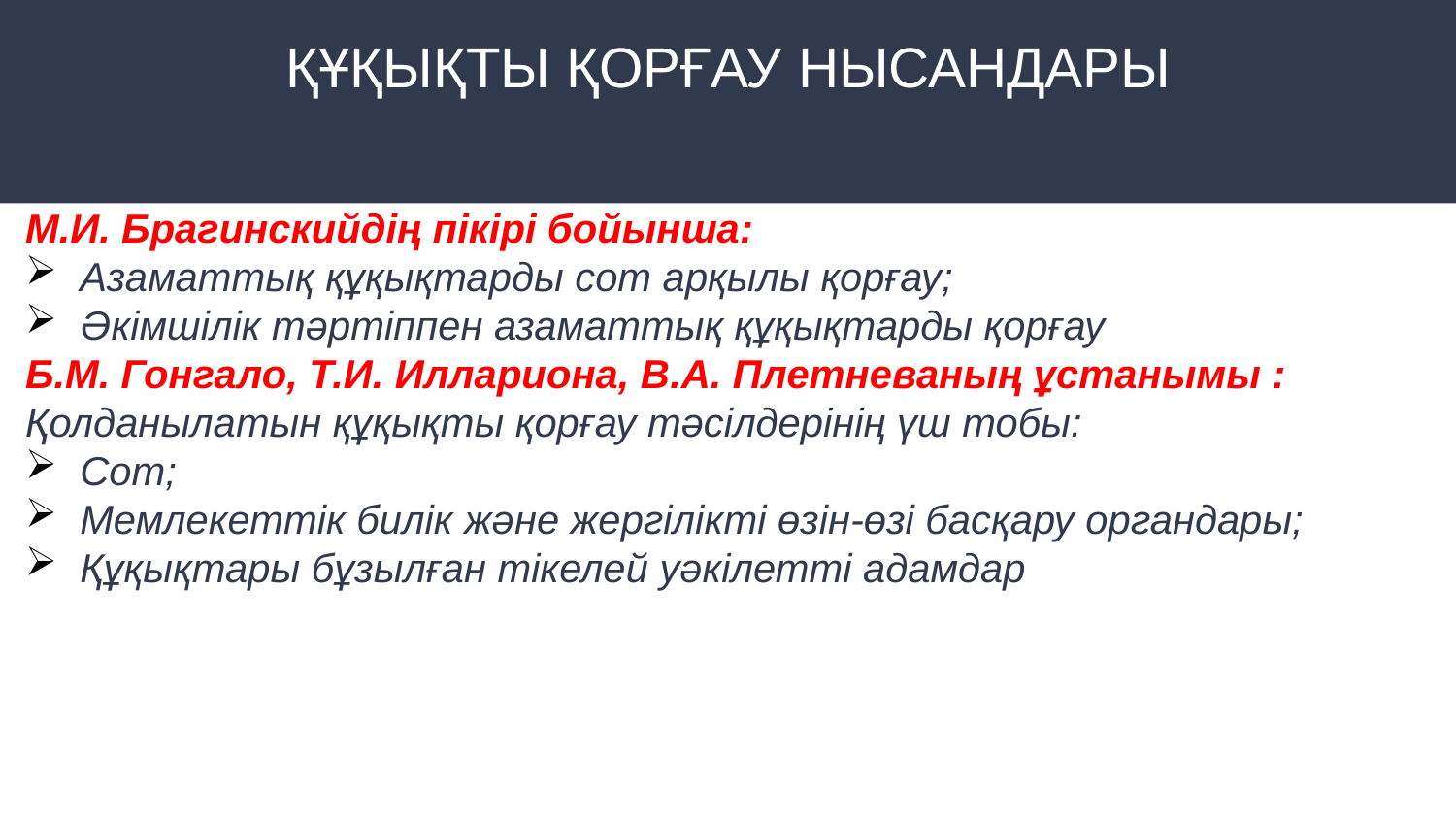

# ҚҰҚЫҚТЫ ҚОРҒАУ НЫСАНДАРЫ

М.И. Брагинскийдің пікірі бойынша:
Азаматтық құқықтарды сот арқылы қорғау;
Әкімшілік тәртіппен азаматтық құқықтарды қорғау
Б.М. Гонгало, Т.И. Иллариона, В.А. Плетневаның ұстанымы :
Қолданылатын құқықты қорғау тәсілдерінің үш тобы:
Сот;
Мемлекеттік билік және жергілікті өзін-өзі басқару органдары;
Құқықтары бұзылған тікелей уәкілетті адамдар